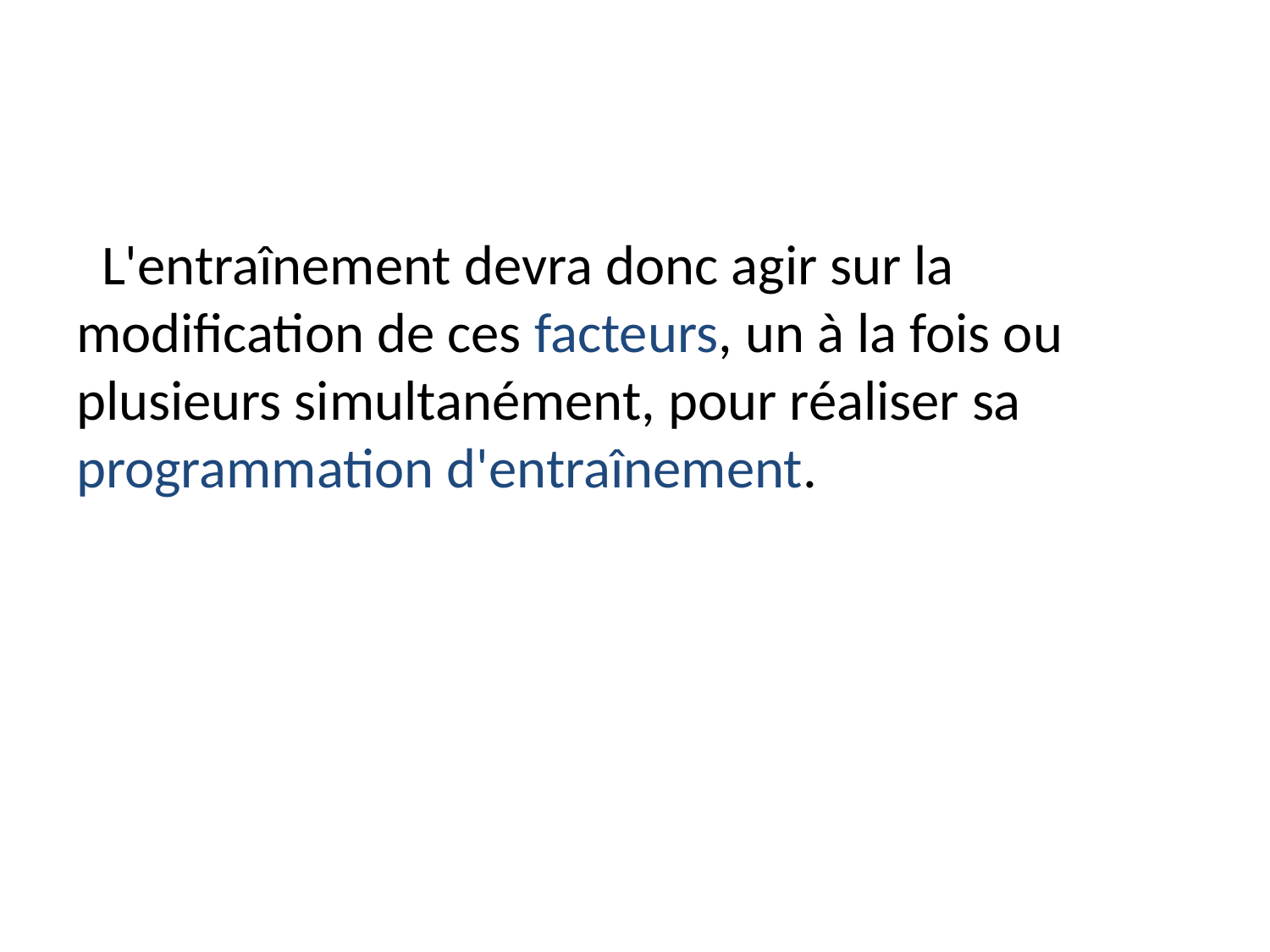

L'entraînement devra donc agir sur la modification de ces facteurs, un à la fois ou plusieurs simultanément, pour réaliser sa programmation d'entraînement.